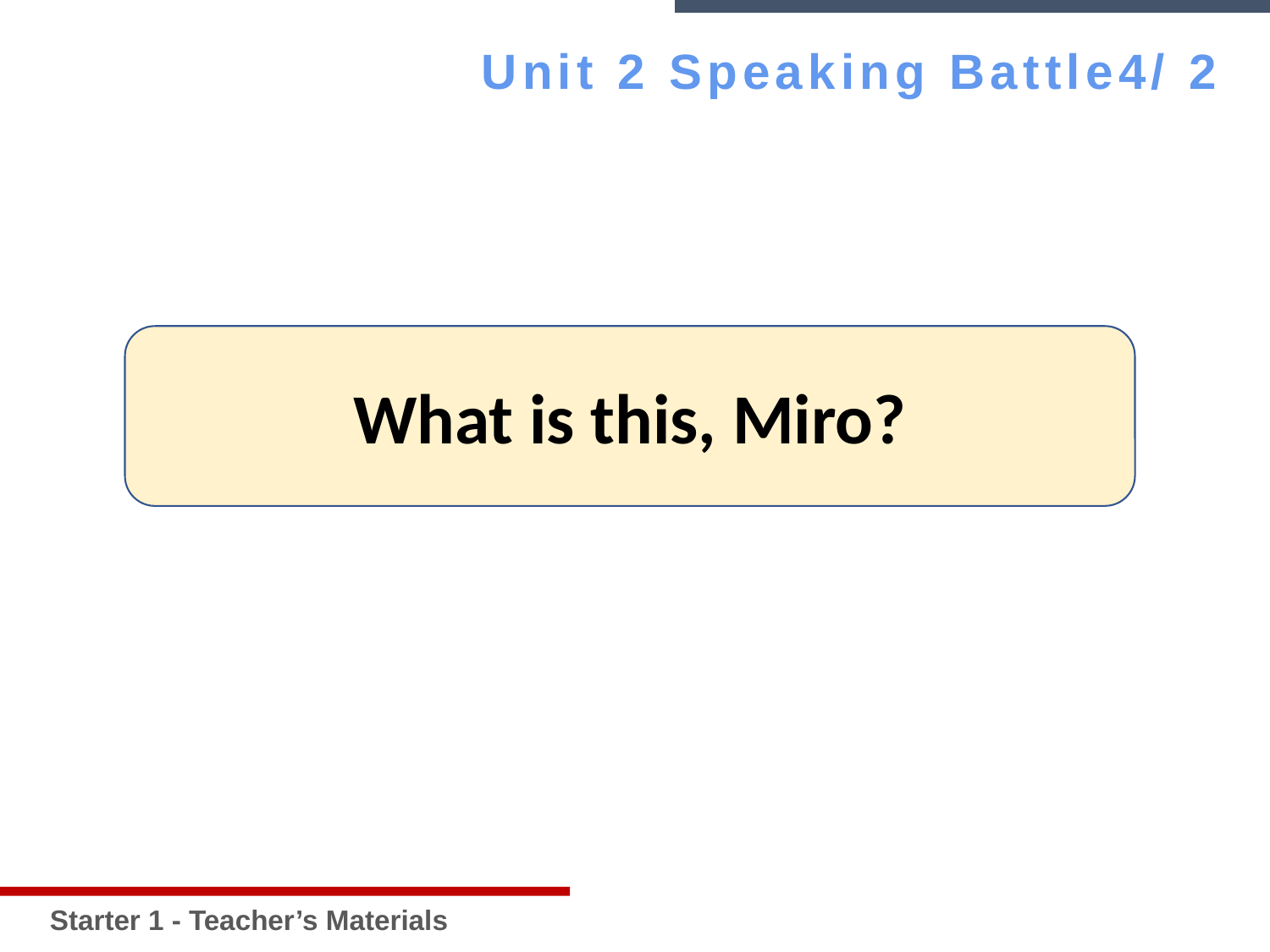

Starter 1 - Teacher’s Materials
Unit 2 Speaking Battle4/ 2
What is this, Miro?